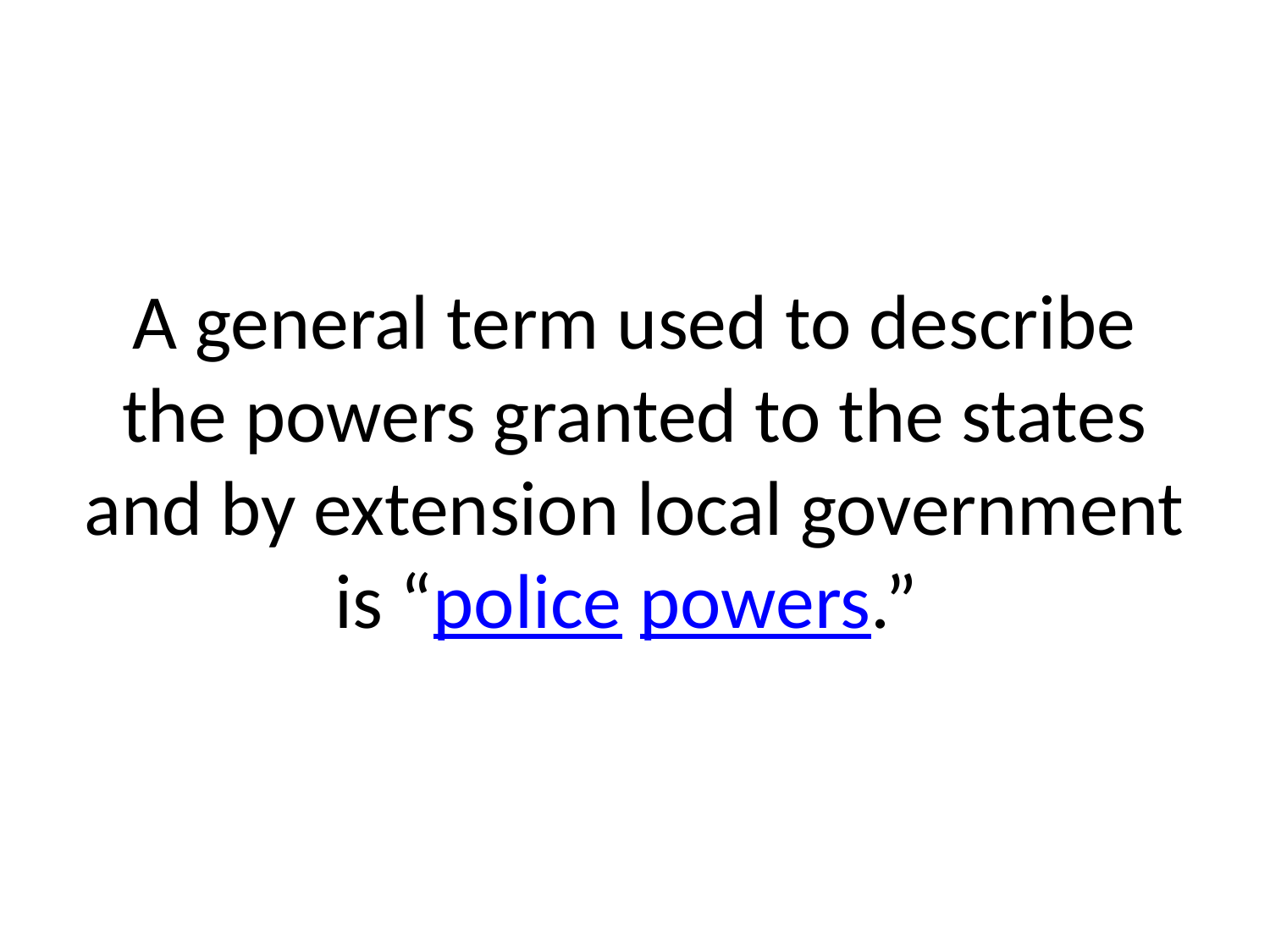

# A general term used to describe the powers granted to the states and by extension local government is “police powers.”